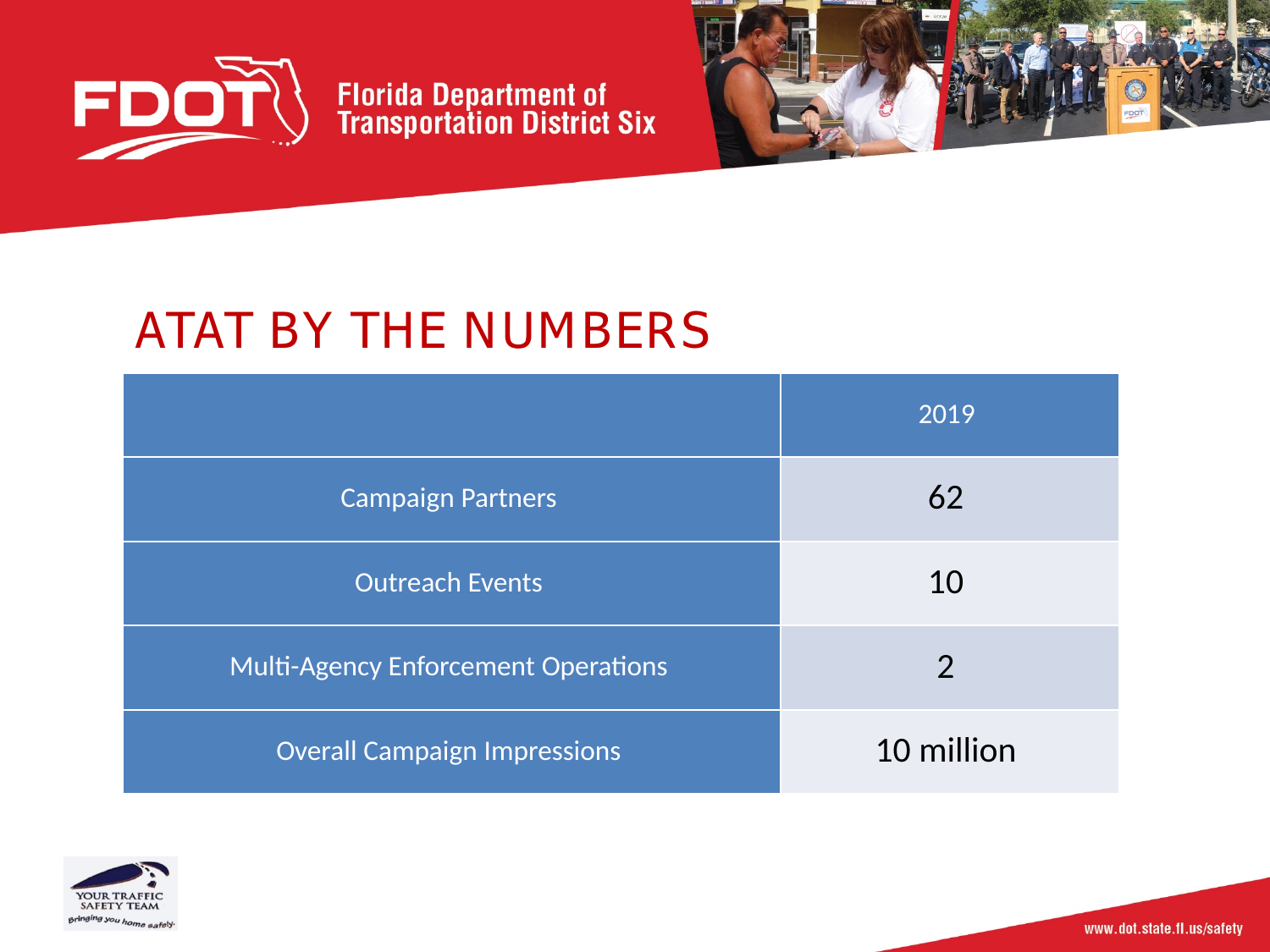

# ATAT BY THE NUMBERS
|  | 2019 |
| --- | --- |
| Campaign Partners | 62 |
| Outreach Events | 10 |
| Multi-Agency Enforcement Operations | 2 |
| Overall Campaign Impressions | 10 million |